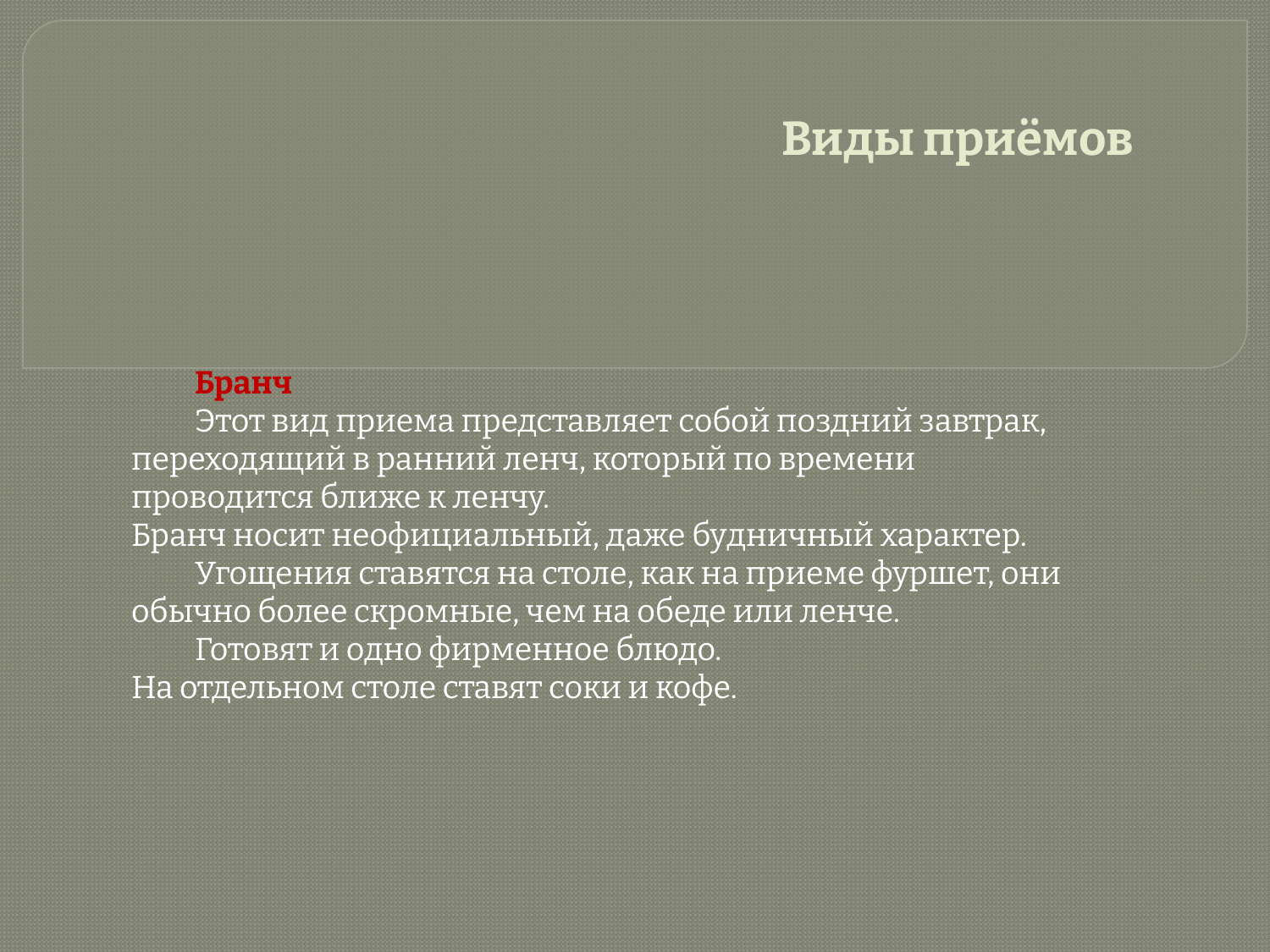

# Виды приёмов
Бранч
Этот вид приема представляет собой поздний завтрак, переходящий в ранний ленч, который по времени проводится ближе к ленчу.
Бранч носит неофициальный, даже будничный характер.
Угощения ставятся на столе, как на приеме фуршет, они обычно более скромные, чем на обеде или ленче.
Готовят и одно фирменное блюдо.
На отдельном столе ставят соки и кофе.